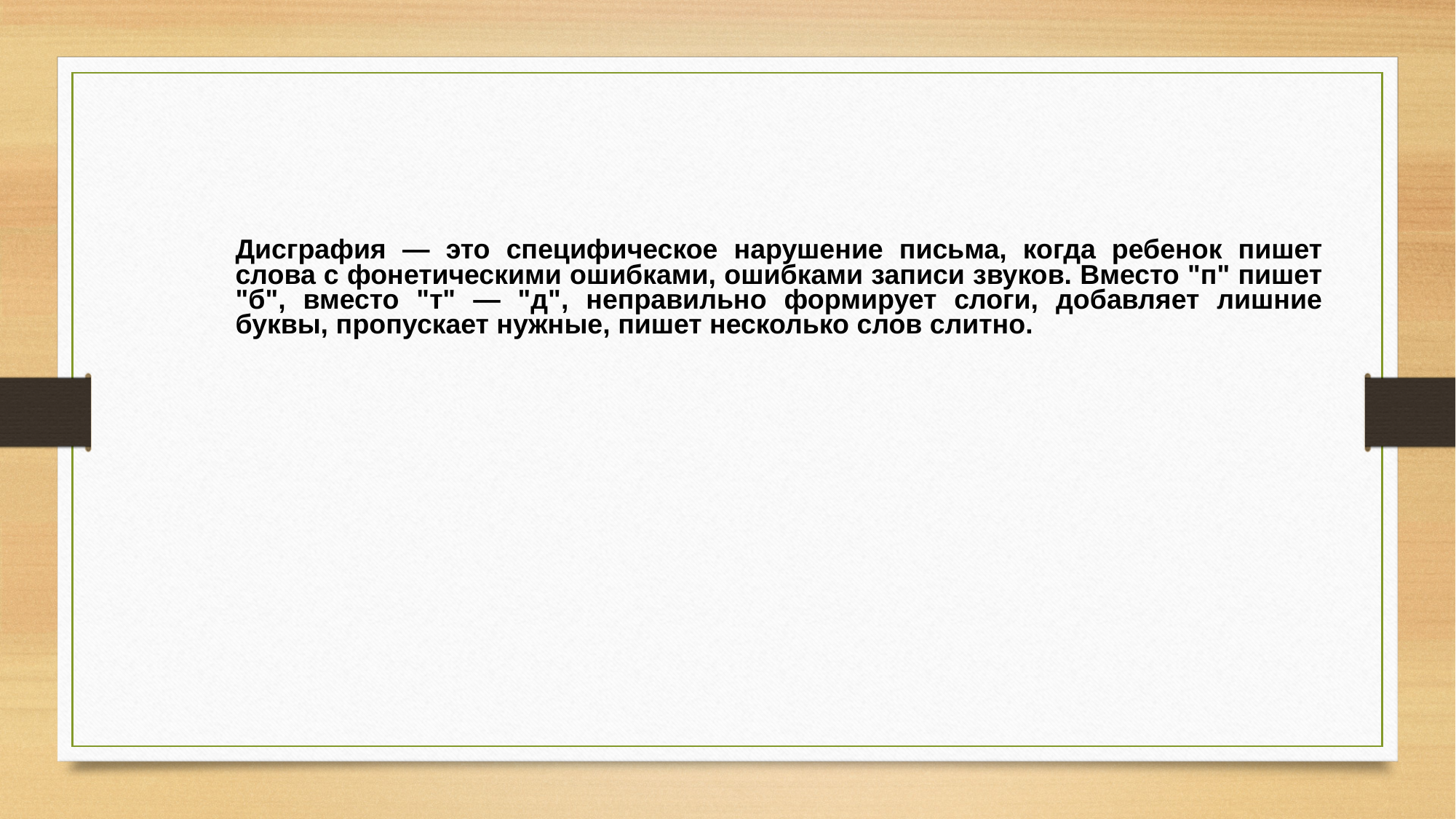

Дисграфия — это специфическое нарушение письма, когда ребенок пишет слова с фонетическими ошибками, ошибками записи звуков. Вместо "п" пишет "б", вместо "т" — "д", неправильно формирует слоги, добавляет лишние буквы, пропускает нужные, пишет несколько слов слитно.